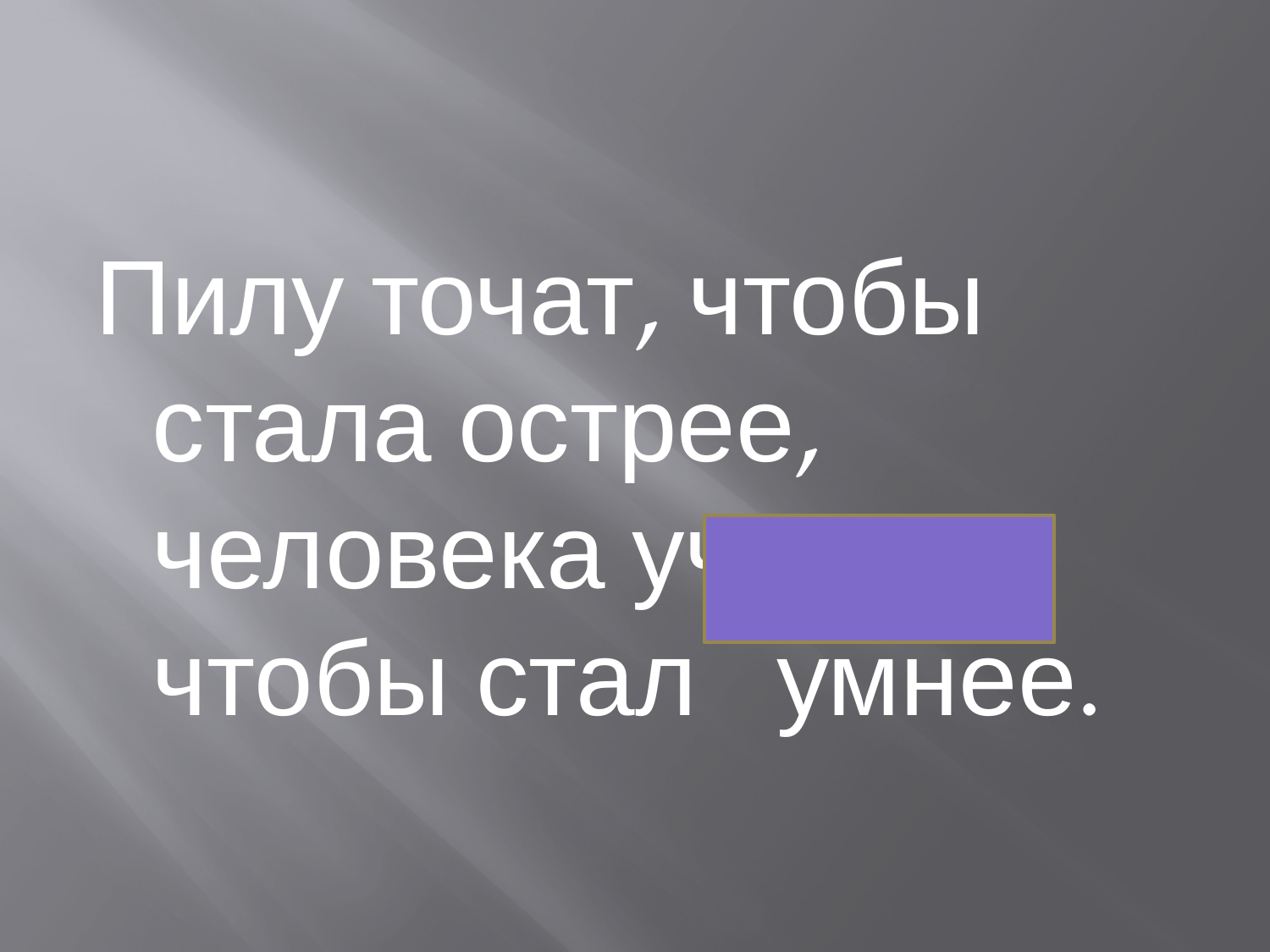

Пилу точат, чтобы стала острее, человека учат, чтобы стал   умнее.